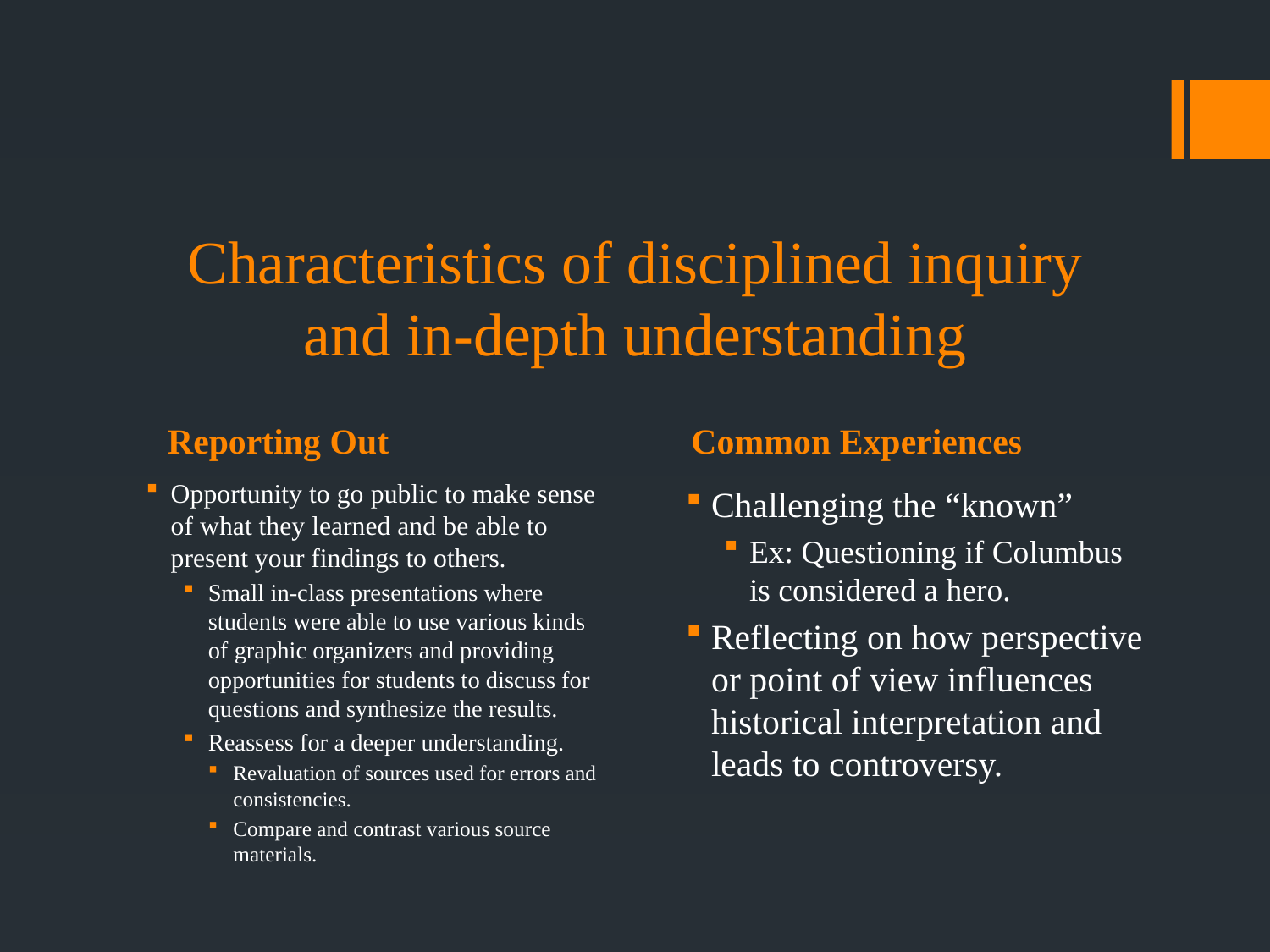

# Characteristics of disciplined inquiry and in-depth understanding
Reporting Out
Common Experiences
Opportunity to go public to make sense of what they learned and be able to present your findings to others.
Small in-class presentations where students were able to use various kinds of graphic organizers and providing opportunities for students to discuss for questions and synthesize the results.
Reassess for a deeper understanding.
Revaluation of sources used for errors and consistencies.
Compare and contrast various source materials.

Challenging the “known”
Ex: Questioning if Columbus is considered a hero.
Reflecting on how perspective or point of view influences historical interpretation and leads to controversy.